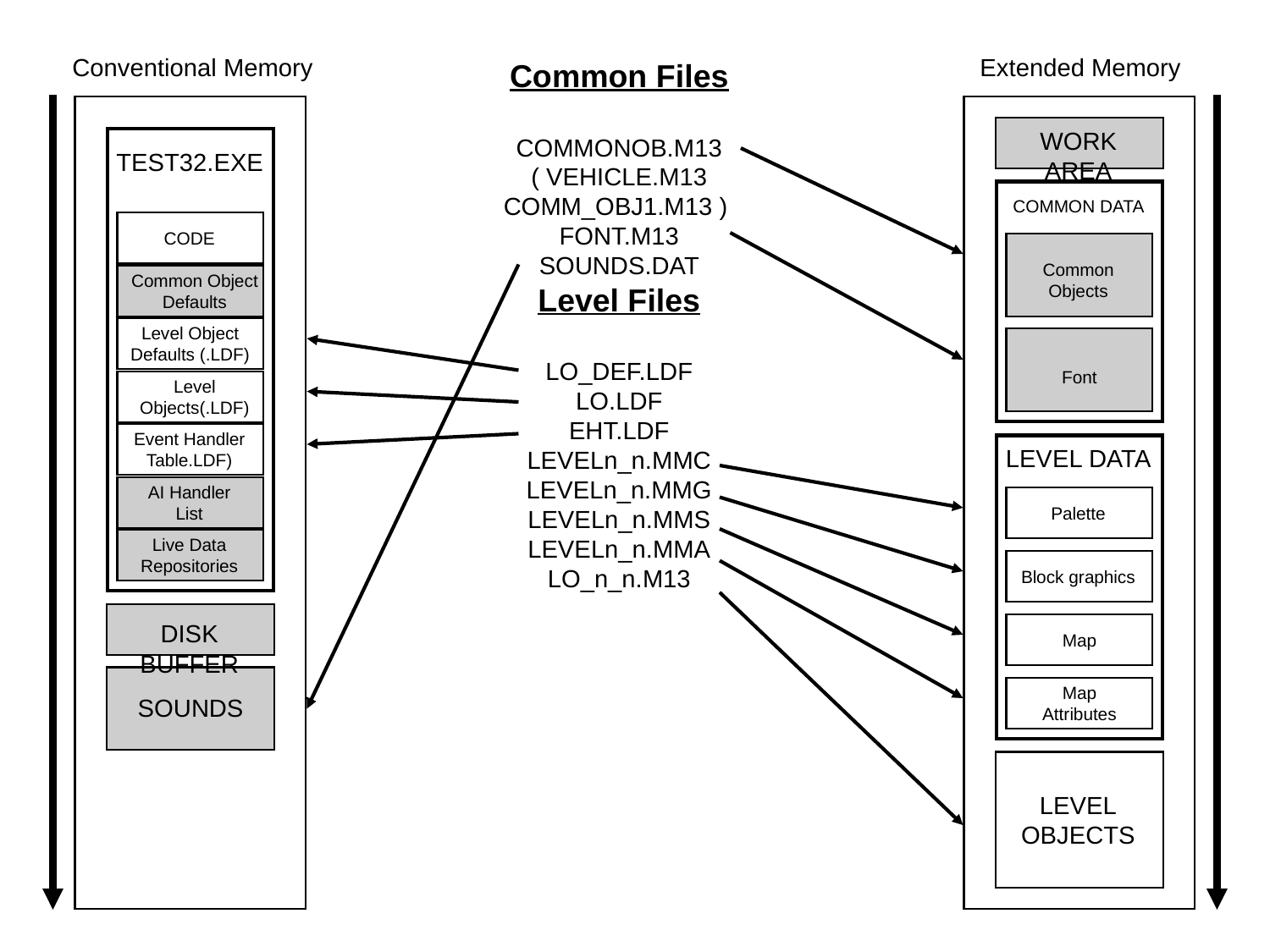

Conventional Memory
Extended Memory
Common Files

COMMONOB.M13
( VEHICLE.M13
COMM_OBJ1.M13 )
FONT.M13
SOUNDS.DAT
Level Files

LO_DEF.LDF
LO.LDF
EHT.LDF
LEVELn_n.MMC
LEVELn_n.MMG
LEVELn_n.MMS
LEVELn_n.MMA
LO_n_n.M13

WORK AREA

TEST32.EXE

COMMON DATA

CODE

Common
Objects
Common Object
Defaults

Level Object
Defaults (.LDF)

Font
Level
Objects(.LDF)

Event Handler
Table.LDF)

LEVEL DATA
AI Handler
List

Palette
Live Data
Repositories

Block graphics

DISK BUFFER

Map

Map
Attributes

SOUNDS

LEVEL
OBJECTS